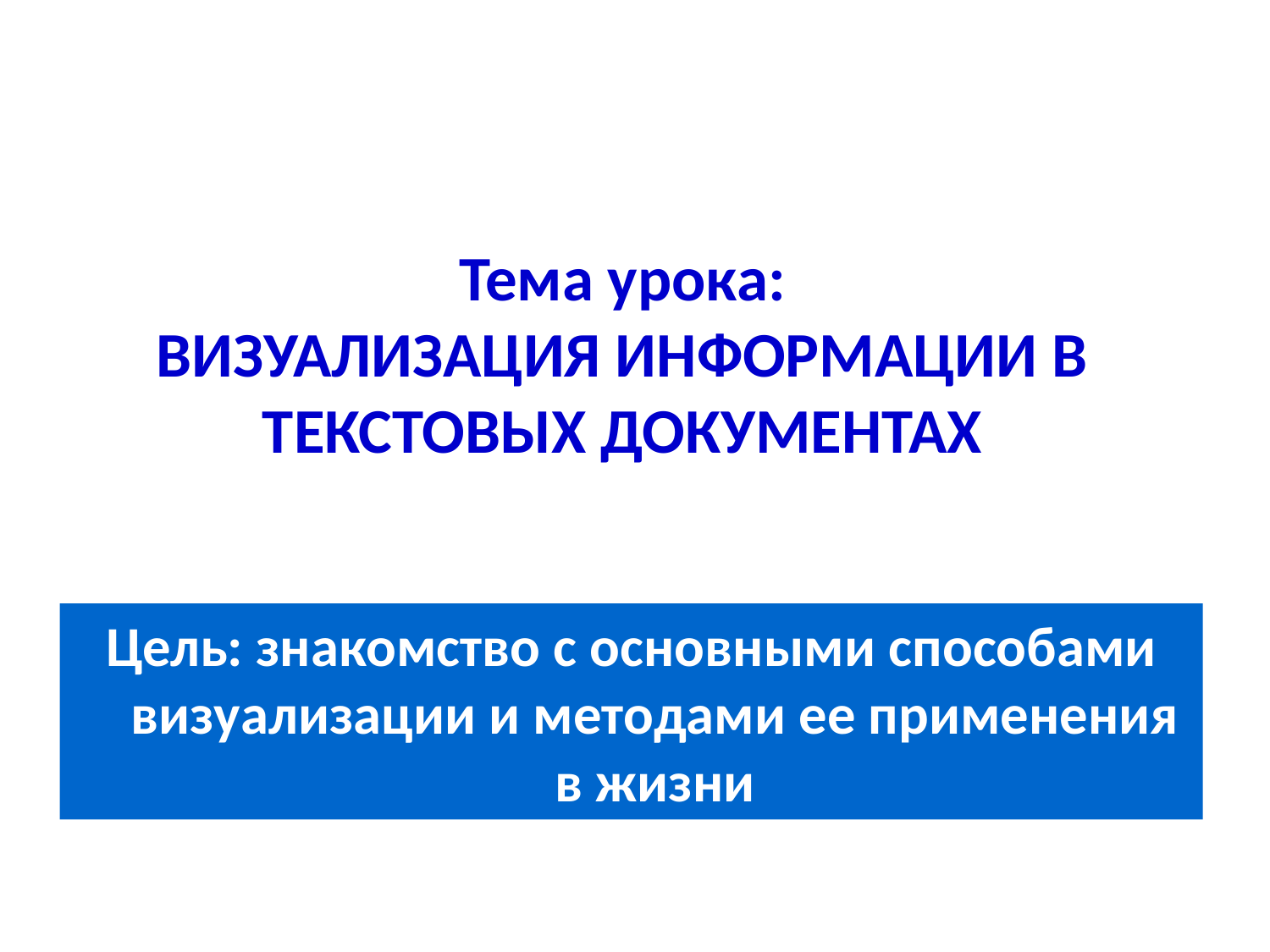

Тема урока:
ВИЗУАЛИЗАЦИЯ ИНФОРМАЦИИ В ТЕКСТОВЫХ ДОКУМЕНТАХ
Цель: знакомство с основными способами визуализации и методами ее применения в жизни